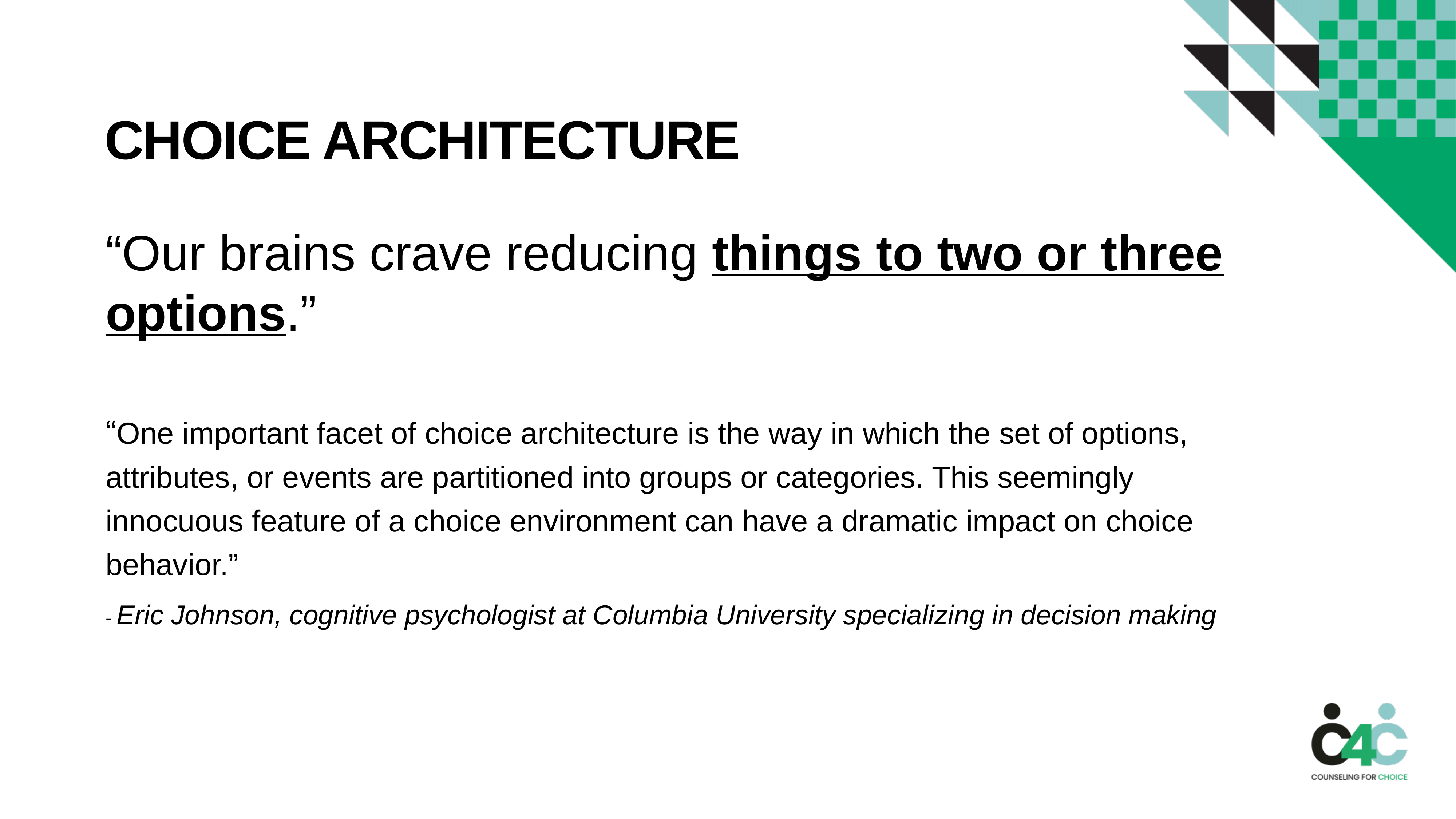

# Choice architecture
“Our brains crave reducing things to two or three options.”

“One important facet of choice architecture is the way in which the set of options, attributes, or events are partitioned into groups or categories. This seemingly innocuous feature of a choice environment can have a dramatic impact on choice behavior.”
- Eric Johnson, cognitive psychologist at Columbia University specializing in decision making